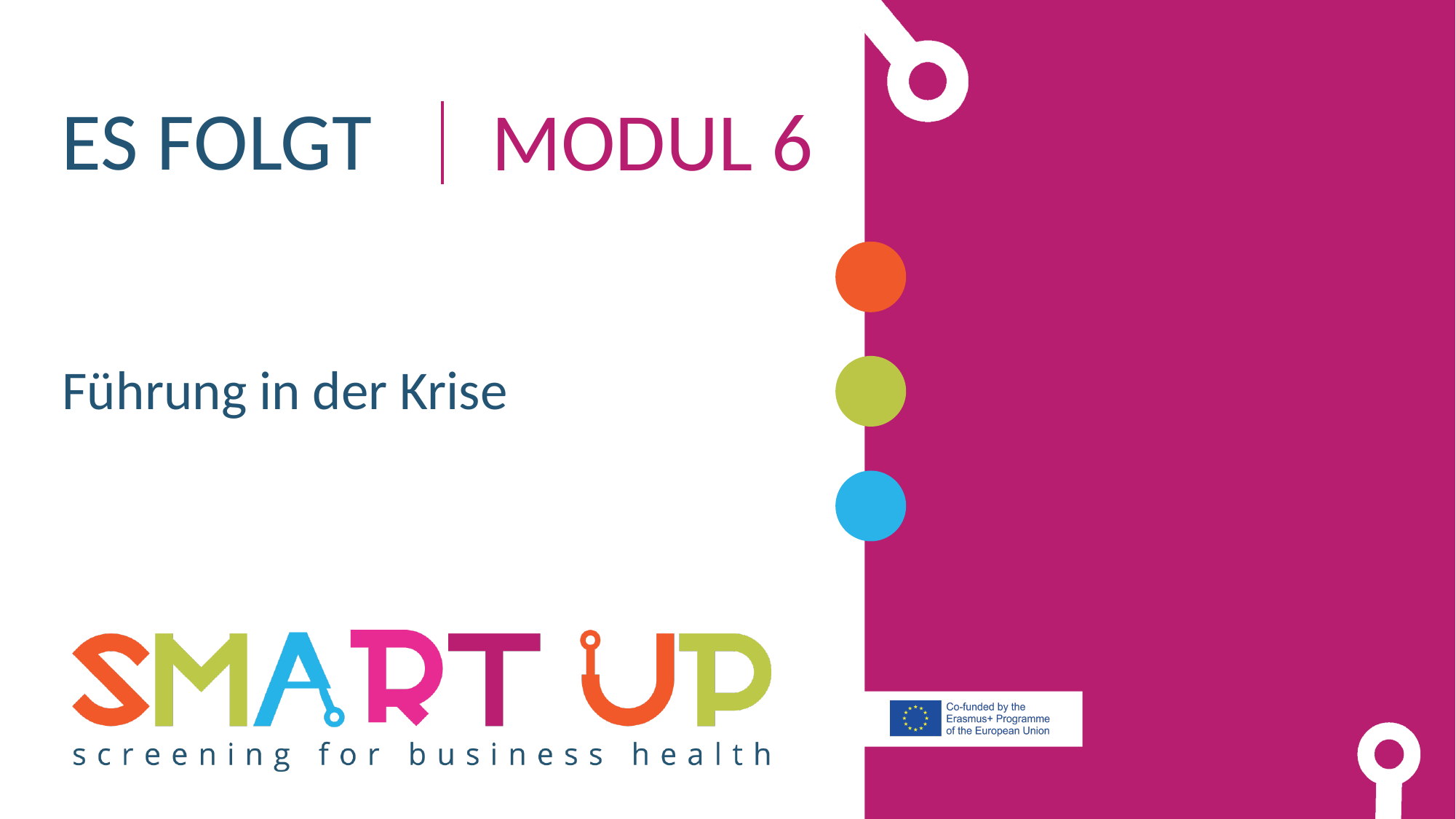

Es folgt
Modul 6
Führung in der Krise